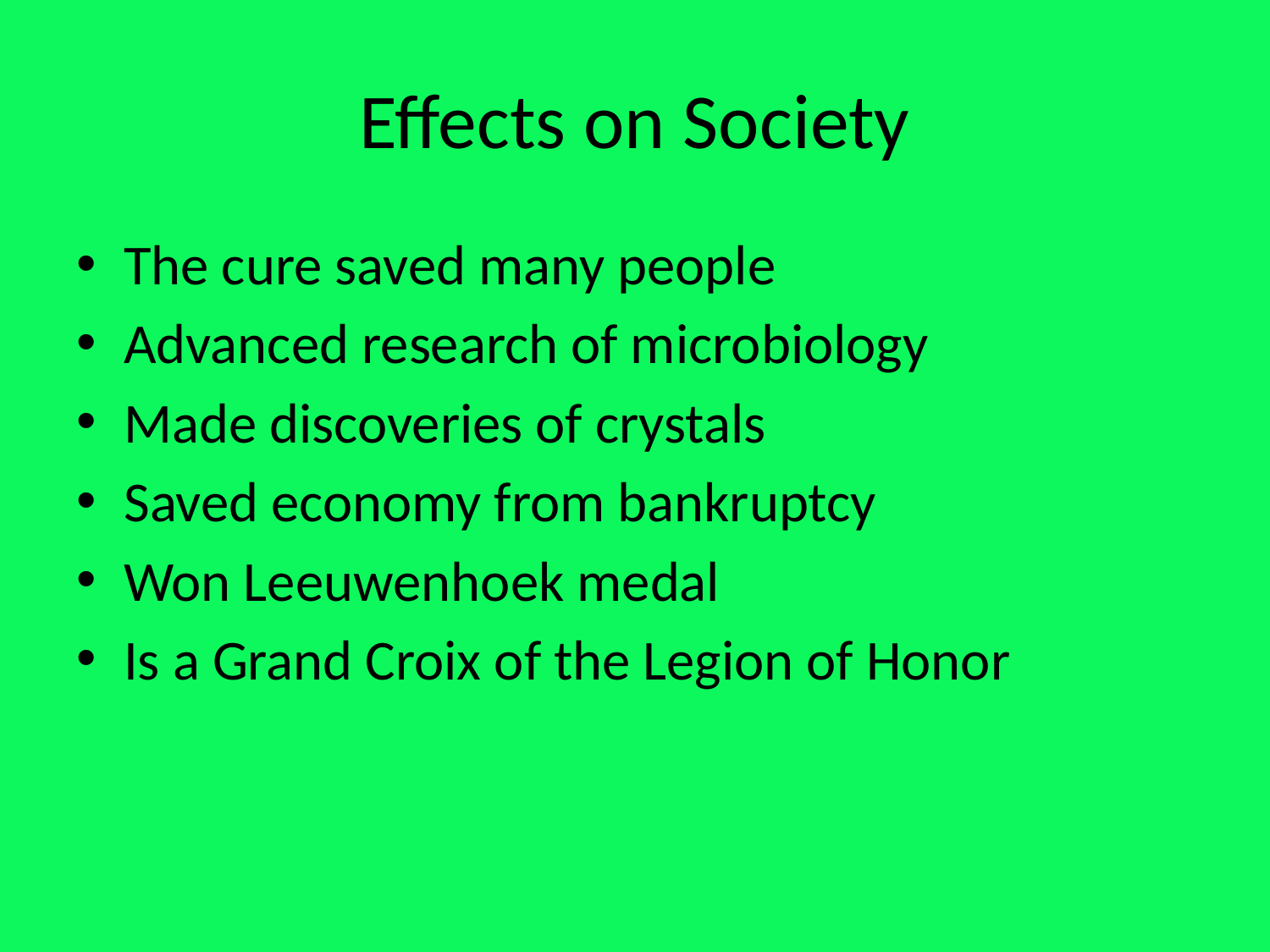

# Effects on Society
The cure saved many people
Advanced research of microbiology
Made discoveries of crystals
Saved economy from bankruptcy
Won Leeuwenhoek medal
Is a Grand Croix of the Legion of Honor